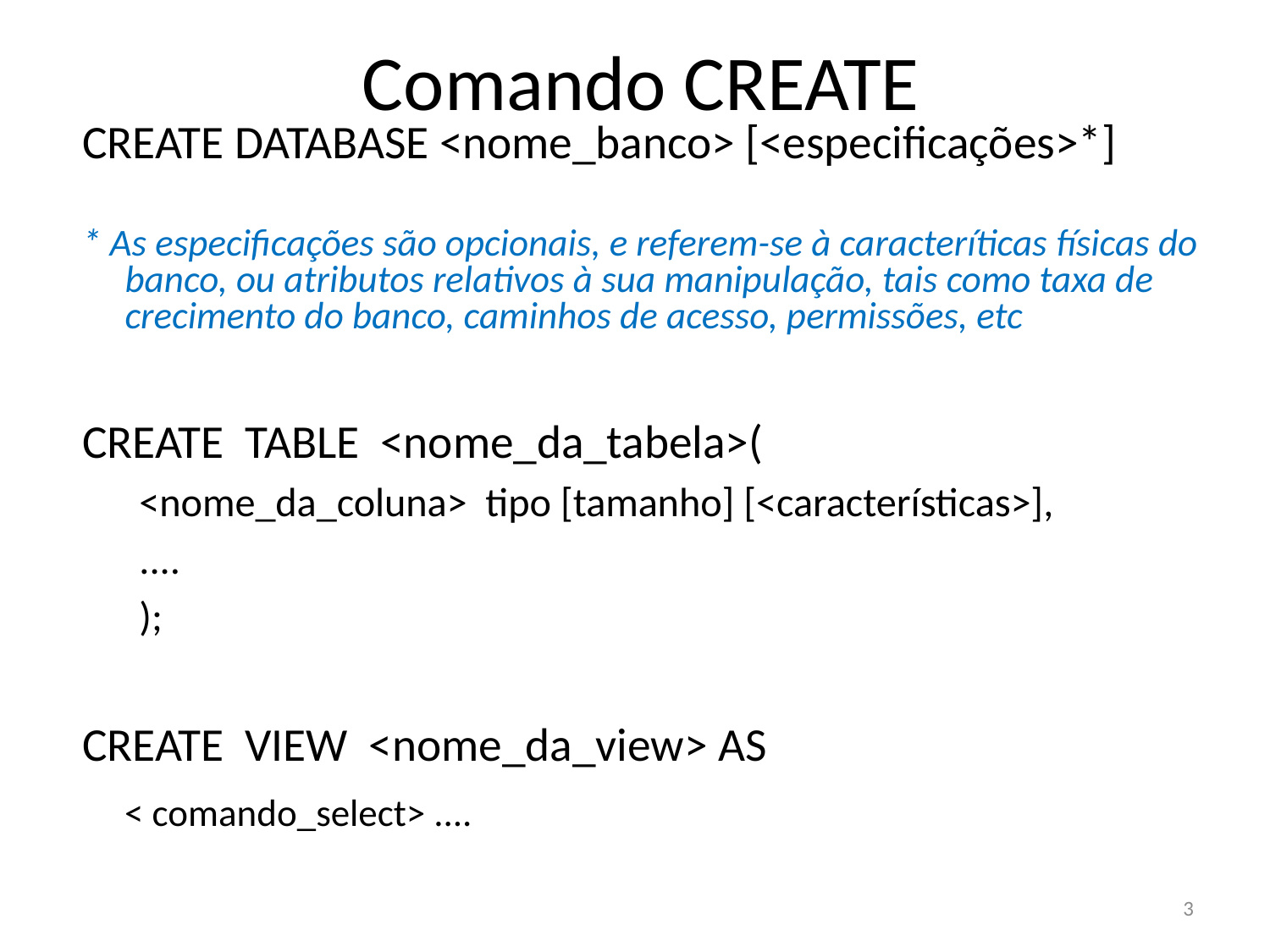

# Comando CREATE
CREATE DATABASE <nome_banco> [<especificações>*]

* As especificações são opcionais, e referem-se à caracteríticas físicas do banco, ou atributos relativos à sua manipulação, tais como taxa de crecimento do banco, caminhos de acesso, permissões, etc

CREATE  TABLE  <nome_da_tabela>(
<nome_da_coluna>  tipo [tamanho] [<características>],
....
);

CREATE  VIEW  <nome_da_view> AS
    < comando_select> ....

3